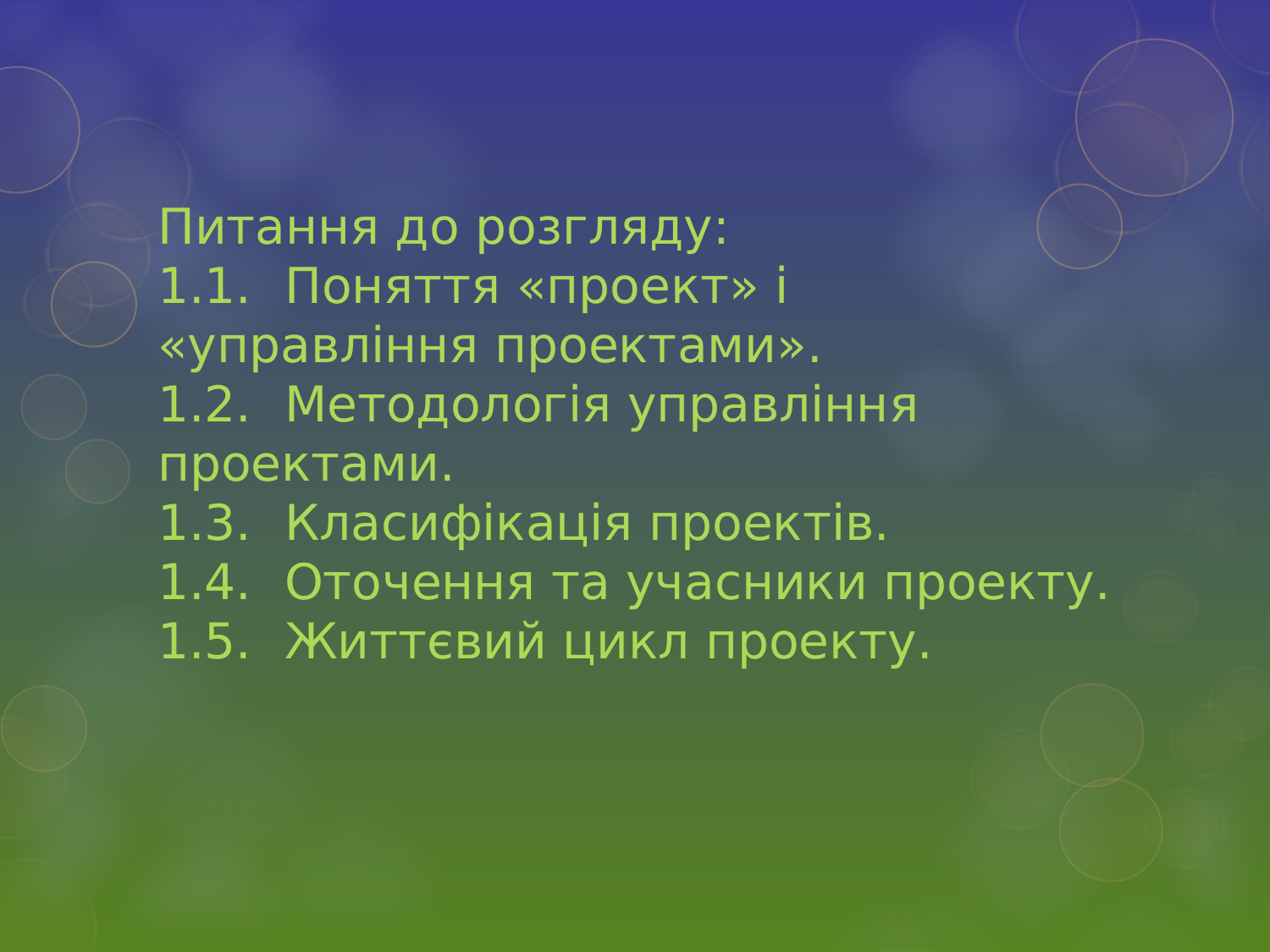

# Питання до розгляду: 1.1.	Поняття «проект» і «управління проектами». 1.2.	Методологія управління проектами. 1.3.	Класифікація проектів. 1.4.	Оточення та учасники проекту. 1.5.	Життєвий цикл проекту.